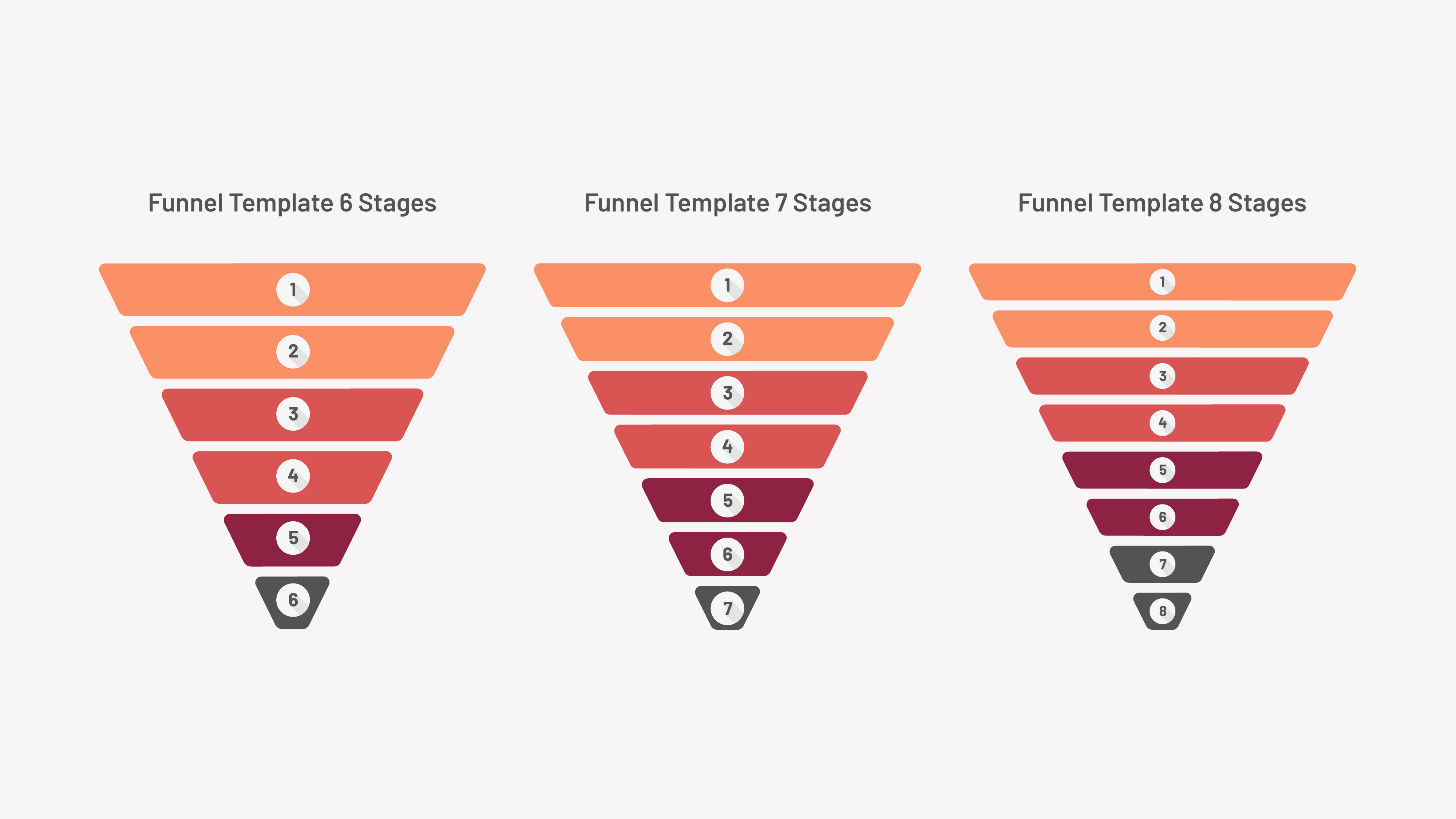

Funnel Template 6 Stages
Funnel Template 7 Stages
Funnel Template 8 Stages